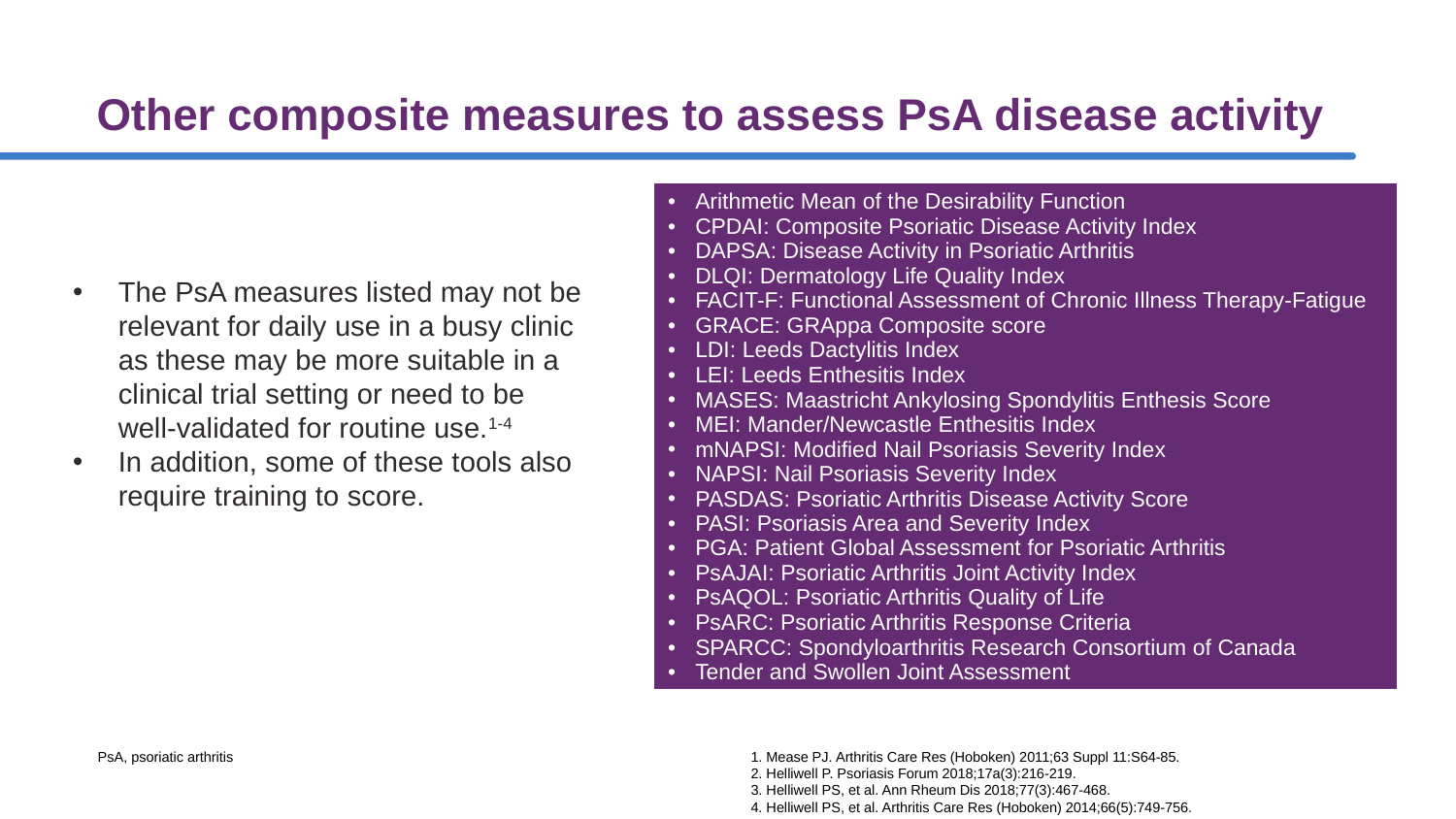

# Other composite measures to assess PsA disease activity
| Arithmetic Mean of the Desirability Function CPDAI: Composite Psoriatic Disease Activity Index DAPSA: Disease Activity in Psoriatic Arthritis DLQI: Dermatology Life Quality Index FACIT-F: Functional Assessment of Chronic Illness Therapy-Fatigue GRACE: GRAppa Composite score LDI: Leeds Dactylitis Index LEI: Leeds Enthesitis Index MASES: Maastricht Ankylosing Spondylitis Enthesis Score MEI: Mander/Newcastle Enthesitis Index mNAPSI: Modified Nail Psoriasis Severity Index NAPSI: Nail Psoriasis Severity Index PASDAS: Psoriatic Arthritis Disease Activity Score PASI: Psoriasis Area and Severity Index PGA: Patient Global Assessment for Psoriatic Arthritis PsAJAI: Psoriatic Arthritis Joint Activity Index PsAQOL: Psoriatic Arthritis Quality of Life PsARC: Psoriatic Arthritis Response Criteria SPARCC: Spondyloarthritis Research Consortium of Canada Tender and Swollen Joint Assessment |
| --- |

The PsA measures listed may not be relevant for daily use in a busy clinic as these may be more suitable in a clinical trial setting or need to be well-validated for routine use.1-4
In addition, some of these tools also require training to score.
1. Mease PJ. Arthritis Care Res (Hoboken) 2011;63 Suppl 11:S64-85.
2. Helliwell P. Psoriasis Forum 2018;17a(3):216-219.
3. Helliwell PS, et al. Ann Rheum Dis 2018;77(3):467-468.
4. Helliwell PS, et al. Arthritis Care Res (Hoboken) 2014;66(5):749-756.

PsA, psoriatic arthritis